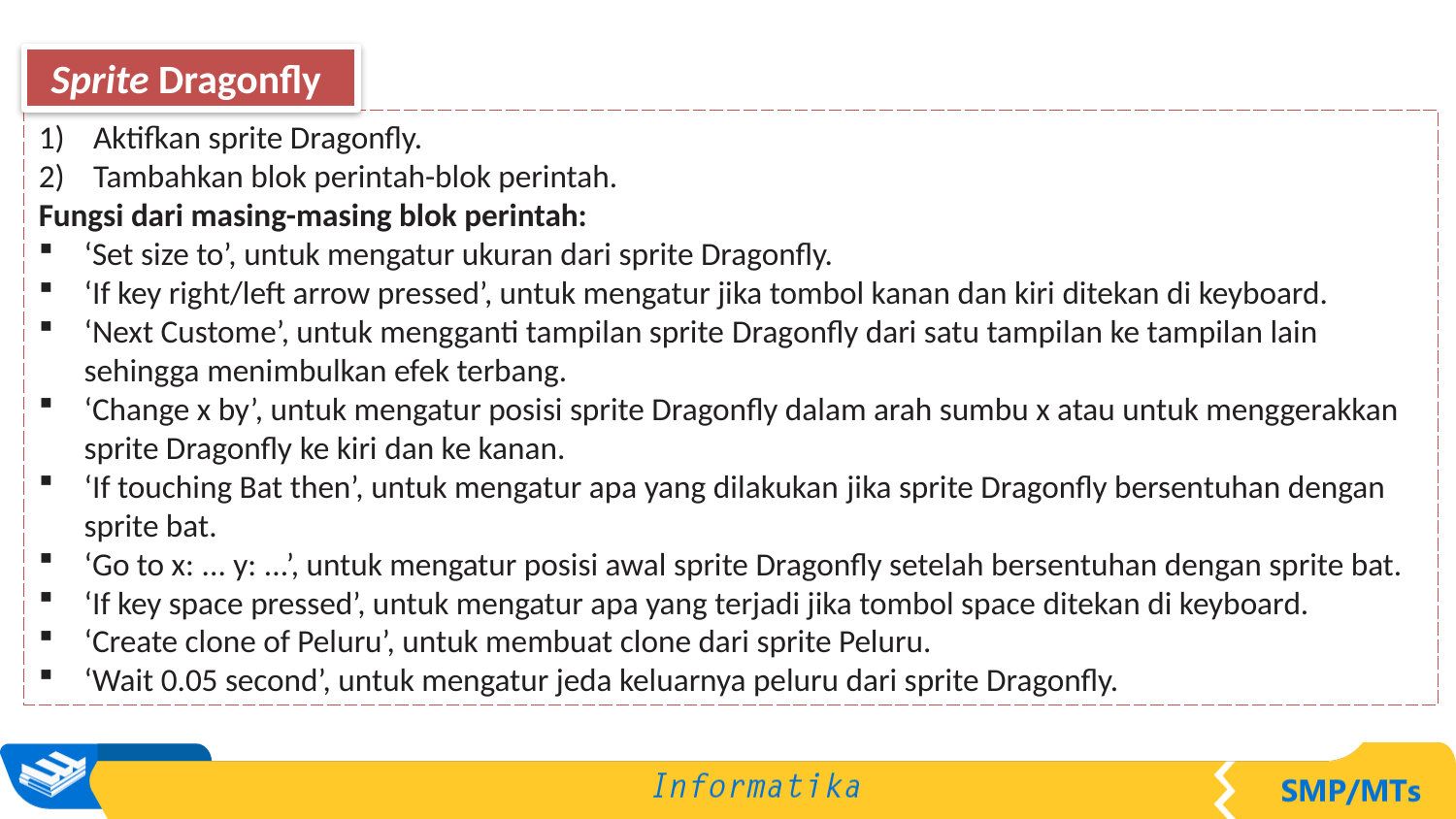

Sprite Dragonfly
Aktifkan sprite Dragonfly.
Tambahkan blok perintah-blok perintah.
Fungsi dari masing-masing blok perintah:
‘Set size to’, untuk mengatur ukuran dari sprite Dragonfly.
‘If key right/left arrow pressed’, untuk mengatur jika tombol kanan dan kiri ditekan di keyboard.
‘Next Custome’, untuk mengganti tampilan sprite Dragonfly dari satu tampilan ke tampilan lain sehingga menimbulkan efek terbang.
‘Change x by’, untuk mengatur posisi sprite Dragonfly dalam arah sumbu x atau untuk menggerakkan sprite Dragonfly ke kiri dan ke kanan.
‘If touching Bat then’, untuk mengatur apa yang dilakukan jika sprite Dragonfly bersentuhan dengan sprite bat.
‘Go to x: ... y: ...’, untuk mengatur posisi awal sprite Dragonfly setelah bersentuhan dengan sprite bat.
‘If key space pressed’, untuk mengatur apa yang terjadi jika tombol space ditekan di keyboard.
‘Create clone of Peluru’, untuk membuat clone dari sprite Peluru.
‘Wait 0.05 second’, untuk mengatur jeda keluarnya peluru dari sprite Dragonfly.